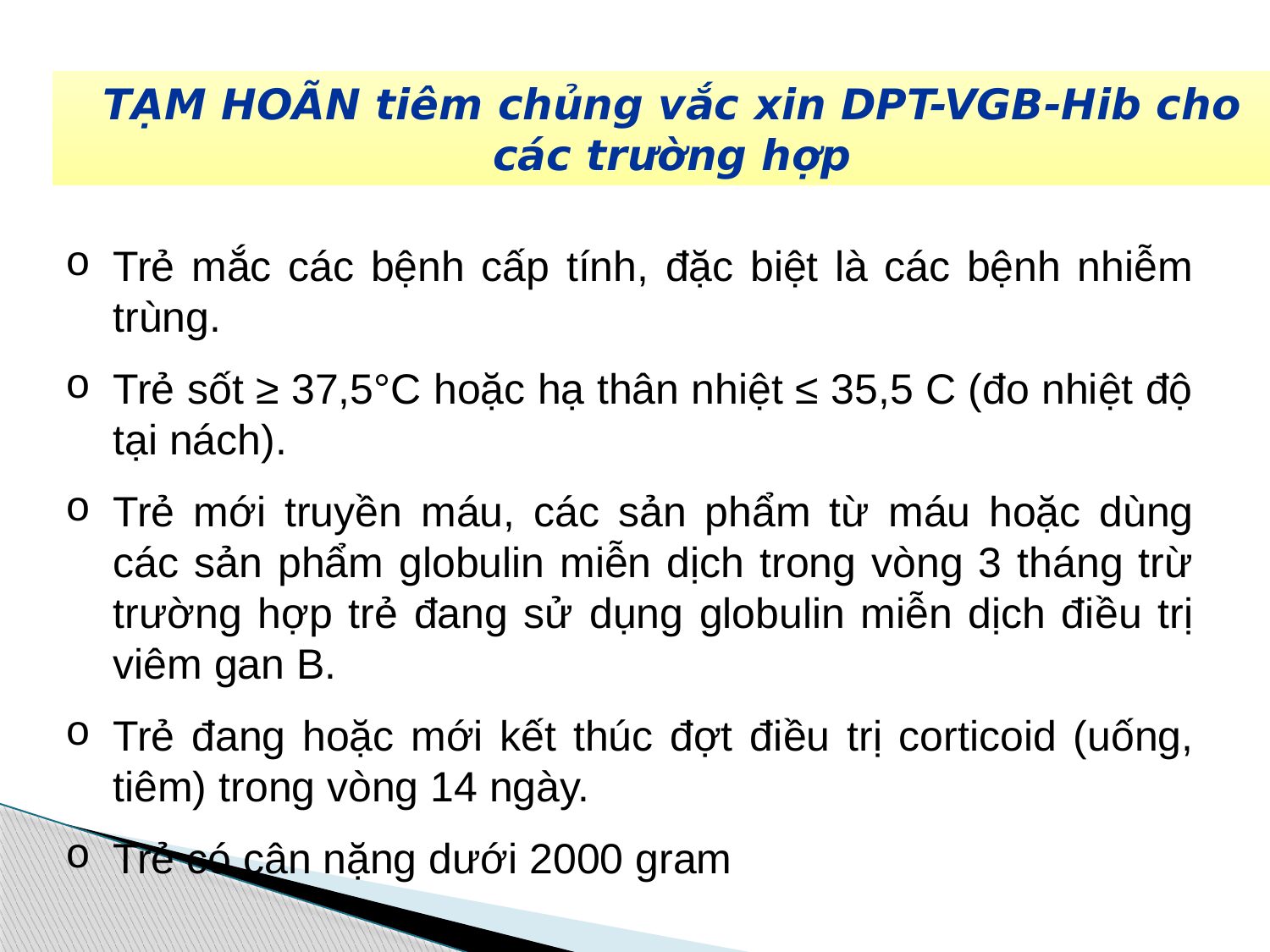

TẠM HOÃN tiêm chủng vắc xin DPT-VGB-Hib cho các trường hợp
Trẻ mắc các bệnh cấp tính, đặc biệt là các bệnh nhiễm trùng.
Trẻ sốt ≥ 37,5°C hoặc hạ thân nhiệt ≤ 35,5 C (đo nhiệt độ tại nách).
Trẻ mới truyền máu, các sản phẩm từ máu hoặc dùng các sản phẩm globulin miễn dịch trong vòng 3 tháng trừ trường hợp trẻ đang sử dụng globulin miễn dịch điều trị viêm gan B.
Trẻ đang hoặc mới kết thúc đợt điều trị corticoid (uống, tiêm) trong vòng 14 ngày.
Trẻ có cân nặng dưới 2000 gram